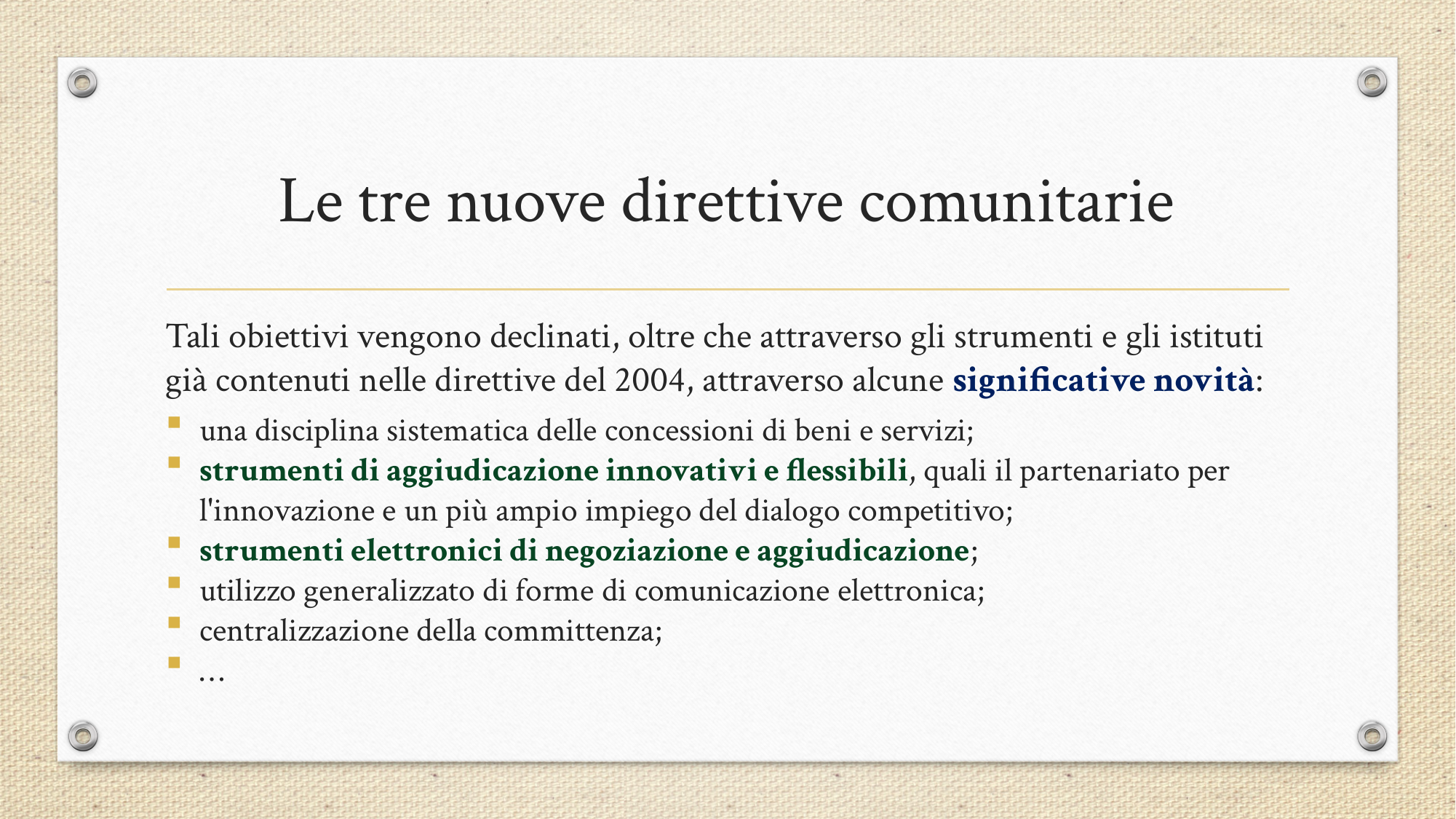

# Le tre nuove direttive comunitarie
Tali obiettivi vengono declinati, oltre che attraverso gli strumenti e gli istituti già contenuti nelle direttive del 2004, attraverso alcune significative novità:
una disciplina sistematica delle concessioni di beni e servizi;
strumenti di aggiudicazione innovativi e flessibili, quali il partenariato per l'innovazione e un più ampio impiego del dialogo competitivo;
strumenti elettronici di negoziazione e aggiudicazione;
utilizzo generalizzato di forme di comunicazione elettronica;
centralizzazione della committenza;
…